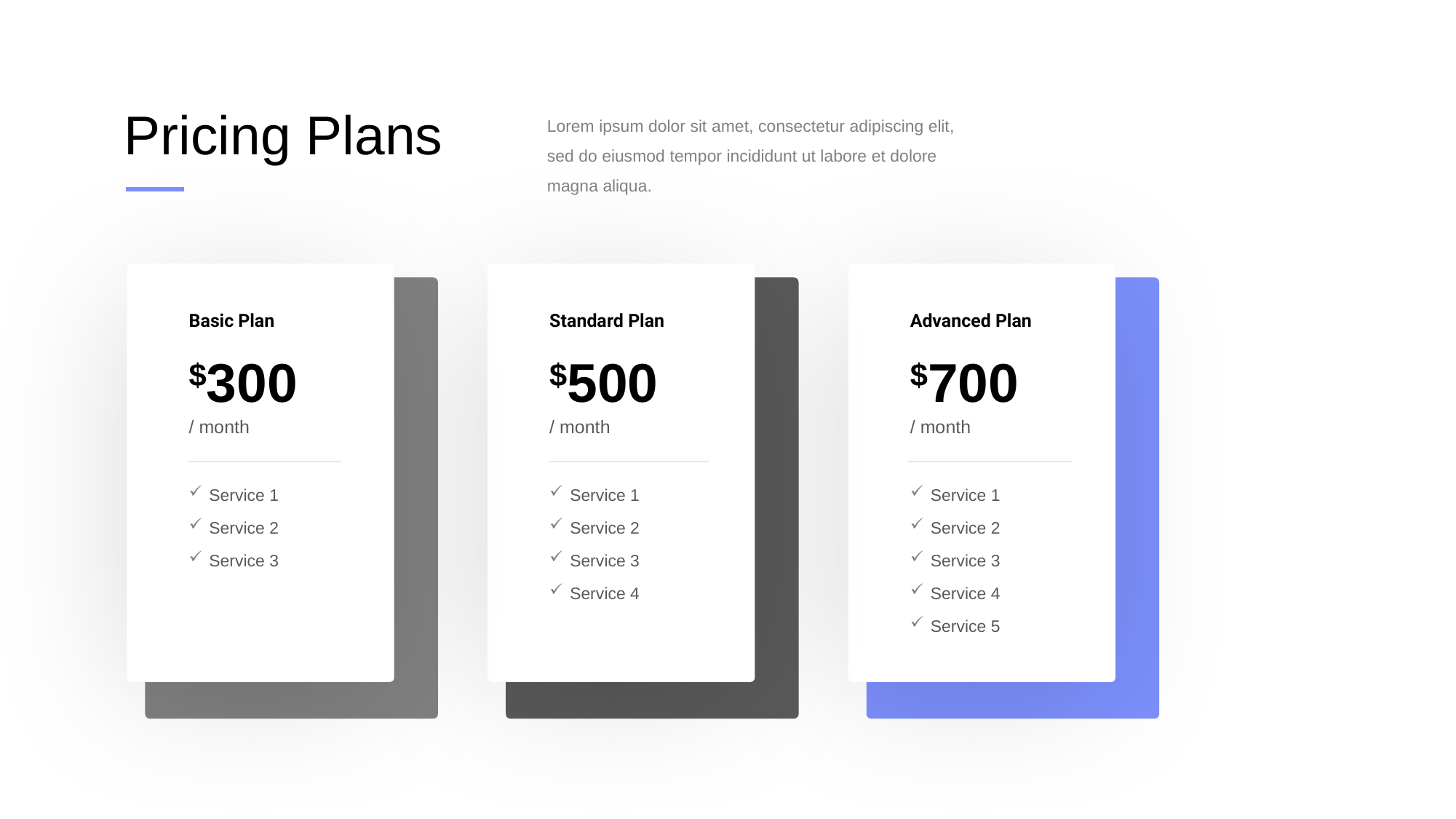

Pricing Plans
Lorem ipsum dolor sit amet, consectetur adipiscing elit, sed do eiusmod tempor incididunt ut labore et dolore magna aliqua.

Basic Plan
Standard Plan
Advanced Plan
$300
$500
$700
/ month
/ month
/ month
Service 1
Service 2
Service 3
Service 1
Service 2
Service 3
Service 4
Service 1
Service 2
Service 3
Service 4
Service 5